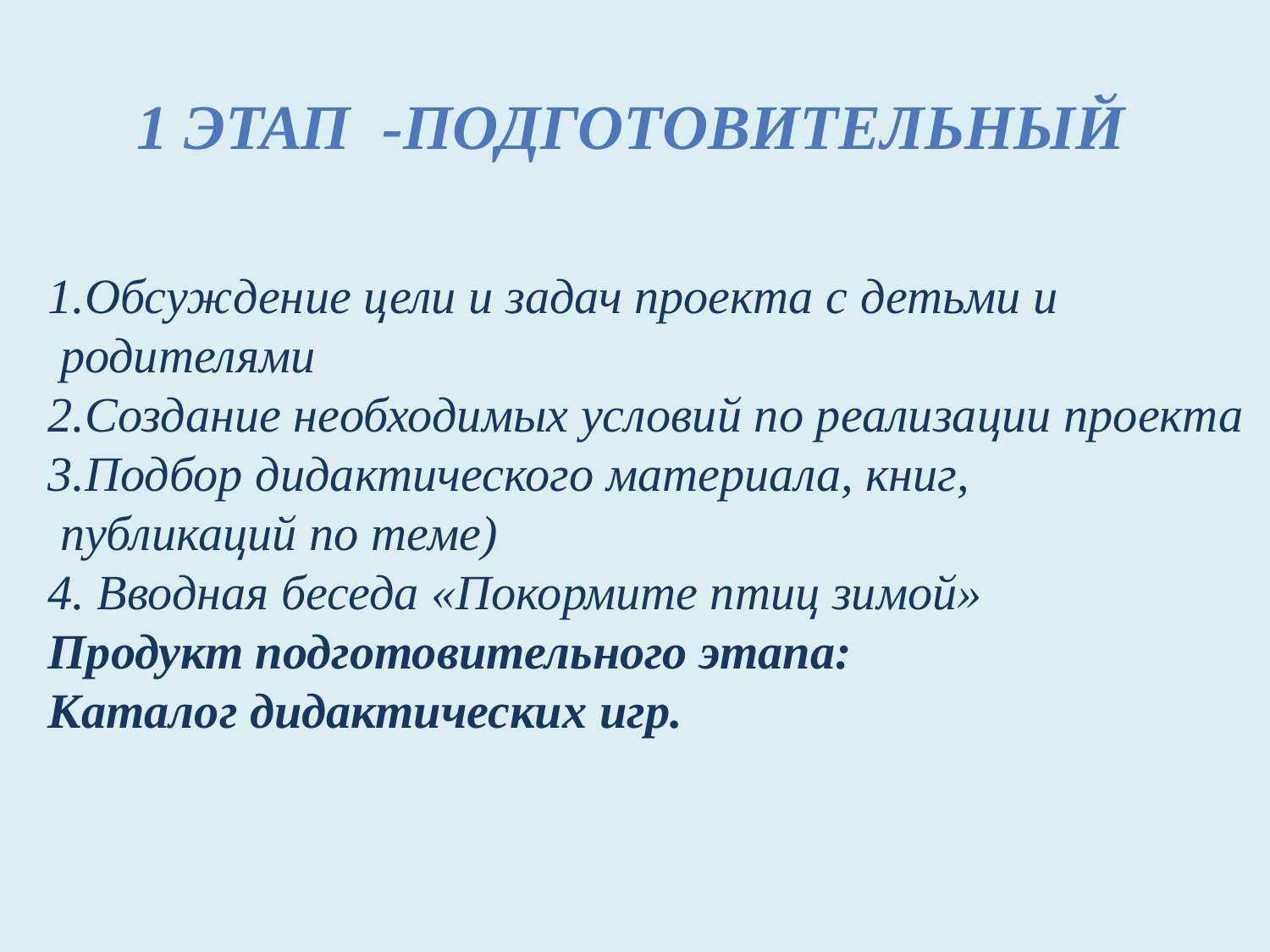

1 этап  -подготовительный
1.Обсуждение цели и задач проекта с детьми и
 родителями
2.Создание необходимых условий по реализации проекта
3.Подбор дидактического материала, книг,
 публикаций по теме)
4. Вводная беседа «Покормите птиц зимой»
Продукт подготовительного этапа:
Каталог дидактических игр.